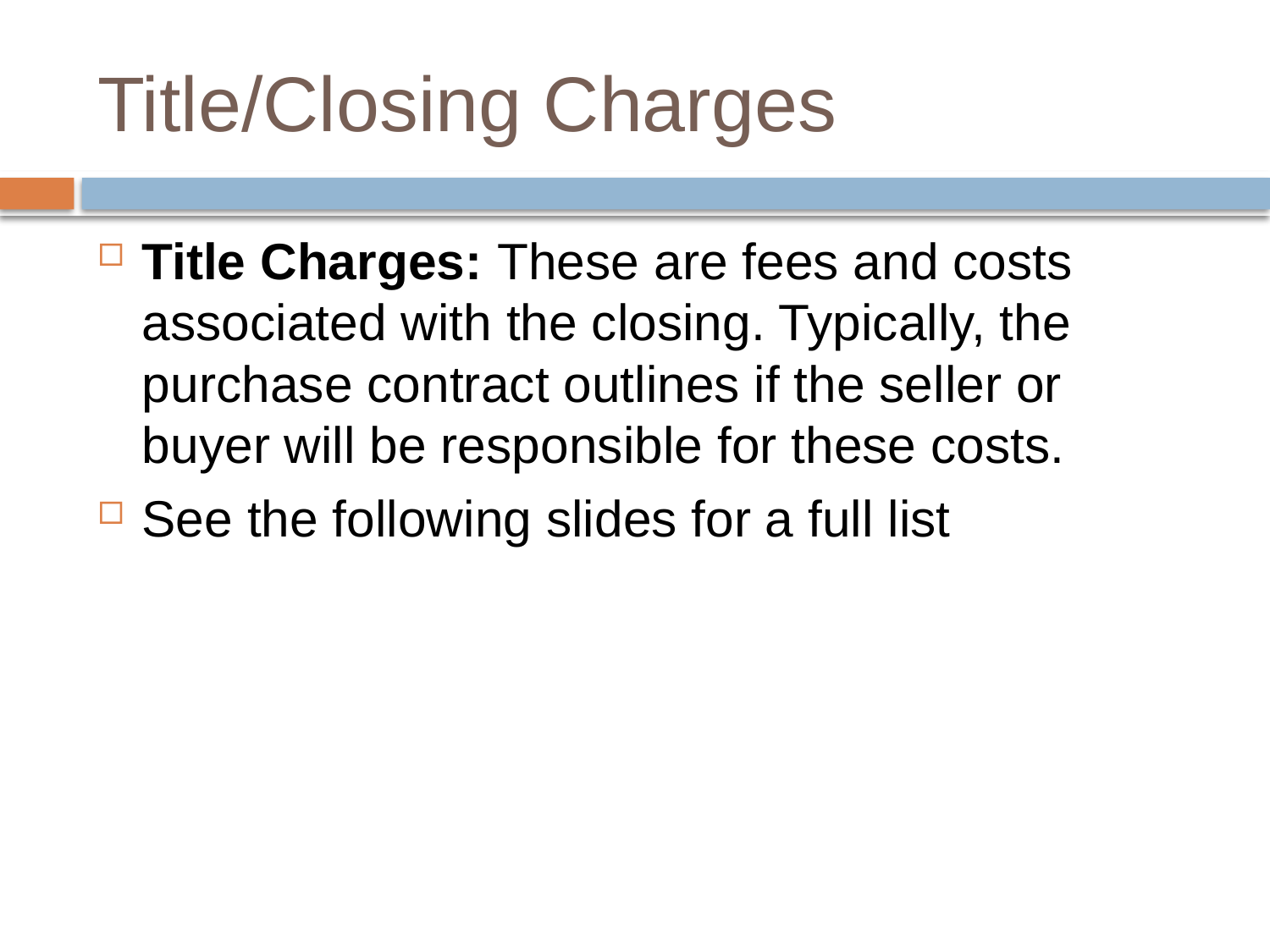

# Title/Closing Charges
Title Charges: These are fees and costs associated with the closing. Typically, the purchase contract outlines if the seller or buyer will be responsible for these costs.
See the following slides for a full list